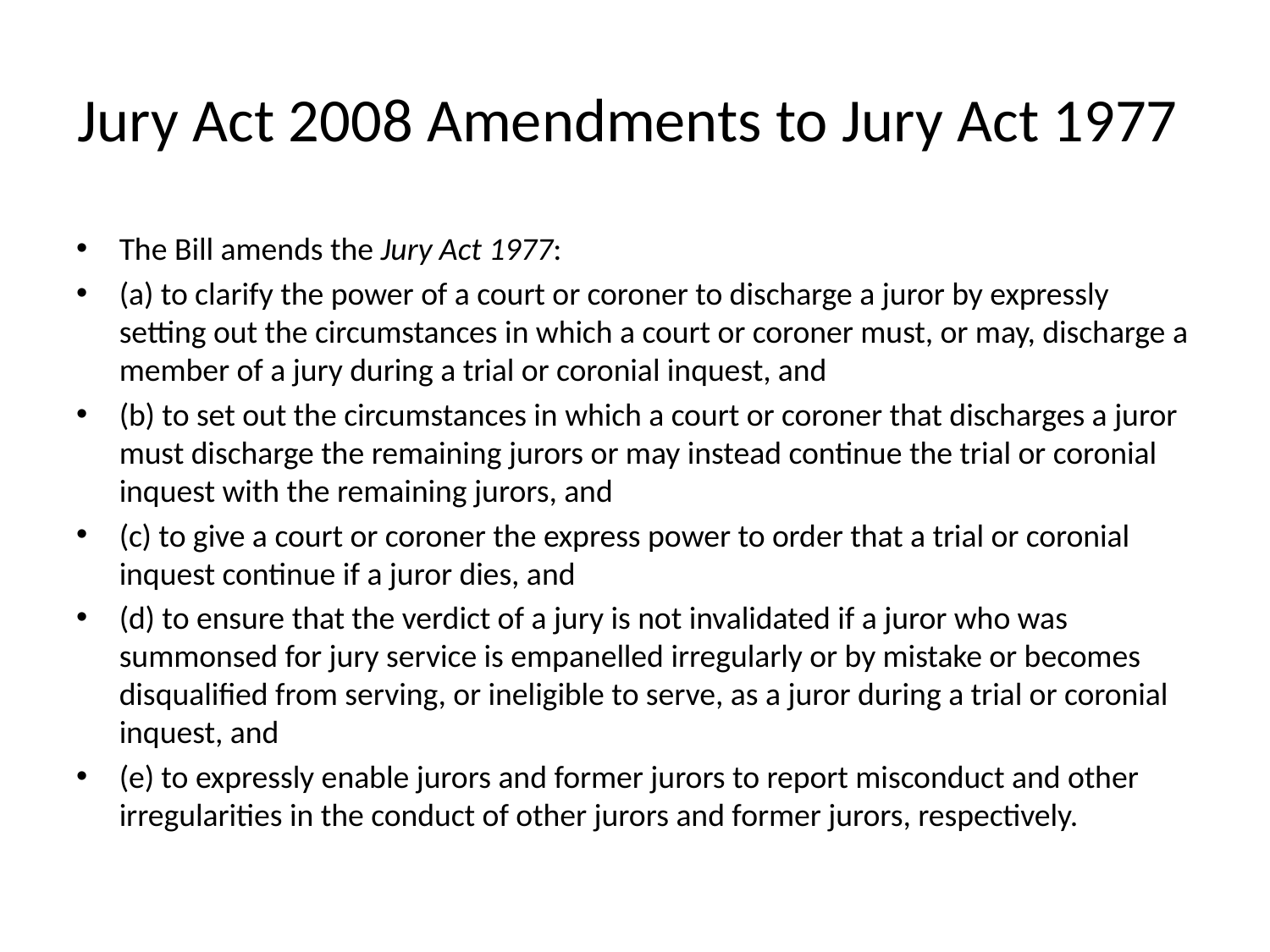

# Jury Act 2008 Amendments to Jury Act 1977
The Bill amends the Jury Act 1977:
(a) to clarify the power of a court or coroner to discharge a juror by expressly setting out the circumstances in which a court or coroner must, or may, discharge a member of a jury during a trial or coronial inquest, and
(b) to set out the circumstances in which a court or coroner that discharges a juror must discharge the remaining jurors or may instead continue the trial or coronial inquest with the remaining jurors, and
(c) to give a court or coroner the express power to order that a trial or coronial inquest continue if a juror dies, and
(d) to ensure that the verdict of a jury is not invalidated if a juror who was summonsed for jury service is empanelled irregularly or by mistake or becomes disqualified from serving, or ineligible to serve, as a juror during a trial or coronial inquest, and
(e) to expressly enable jurors and former jurors to report misconduct and other irregularities in the conduct of other jurors and former jurors, respectively.